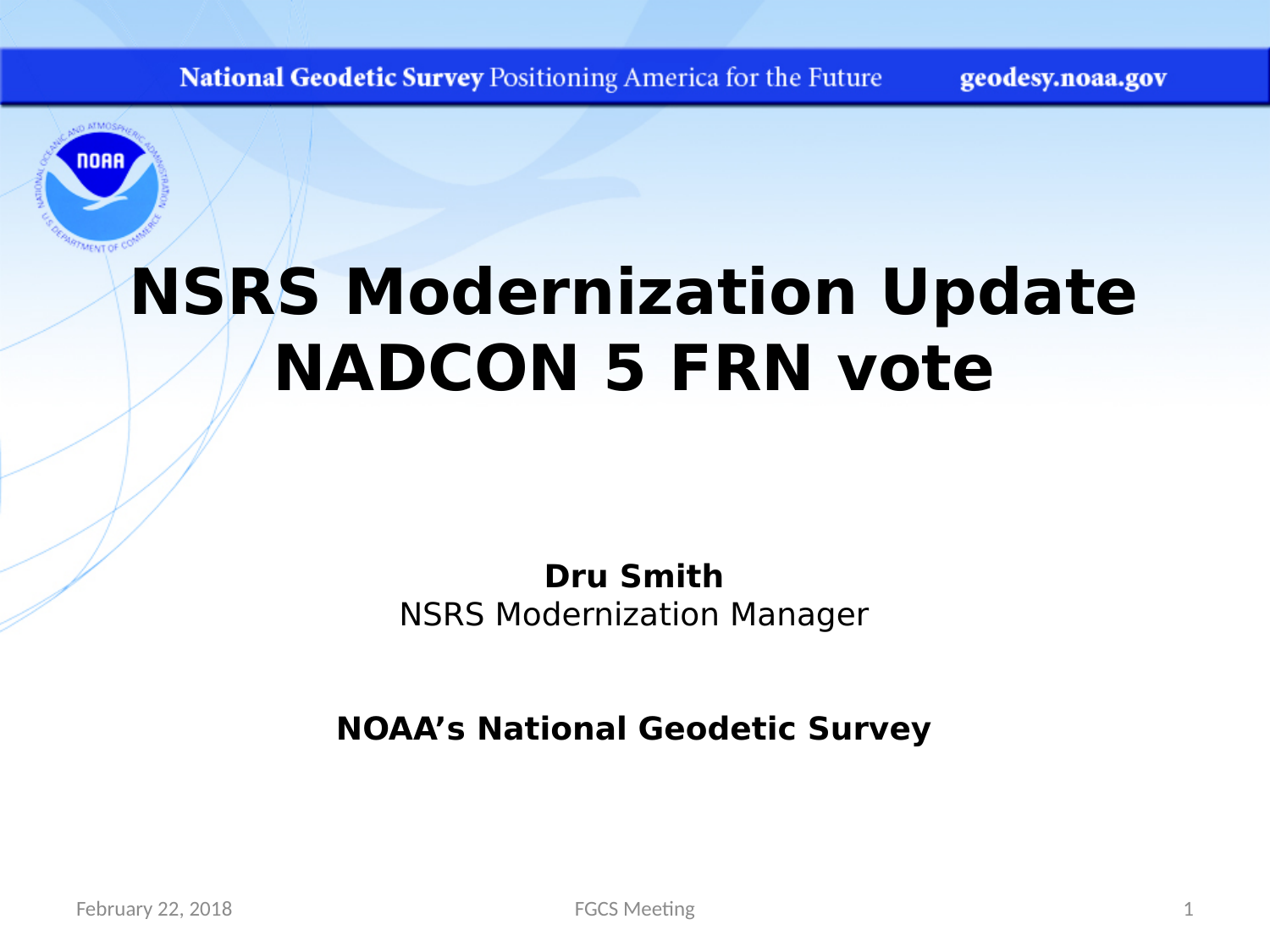

NSRS Modernization Update
NADCON 5 FRN vote

Dru Smith
NSRS Modernization Manager

NOAA’s National Geodetic Survey
February 22, 2018
FGCS Meeting
1